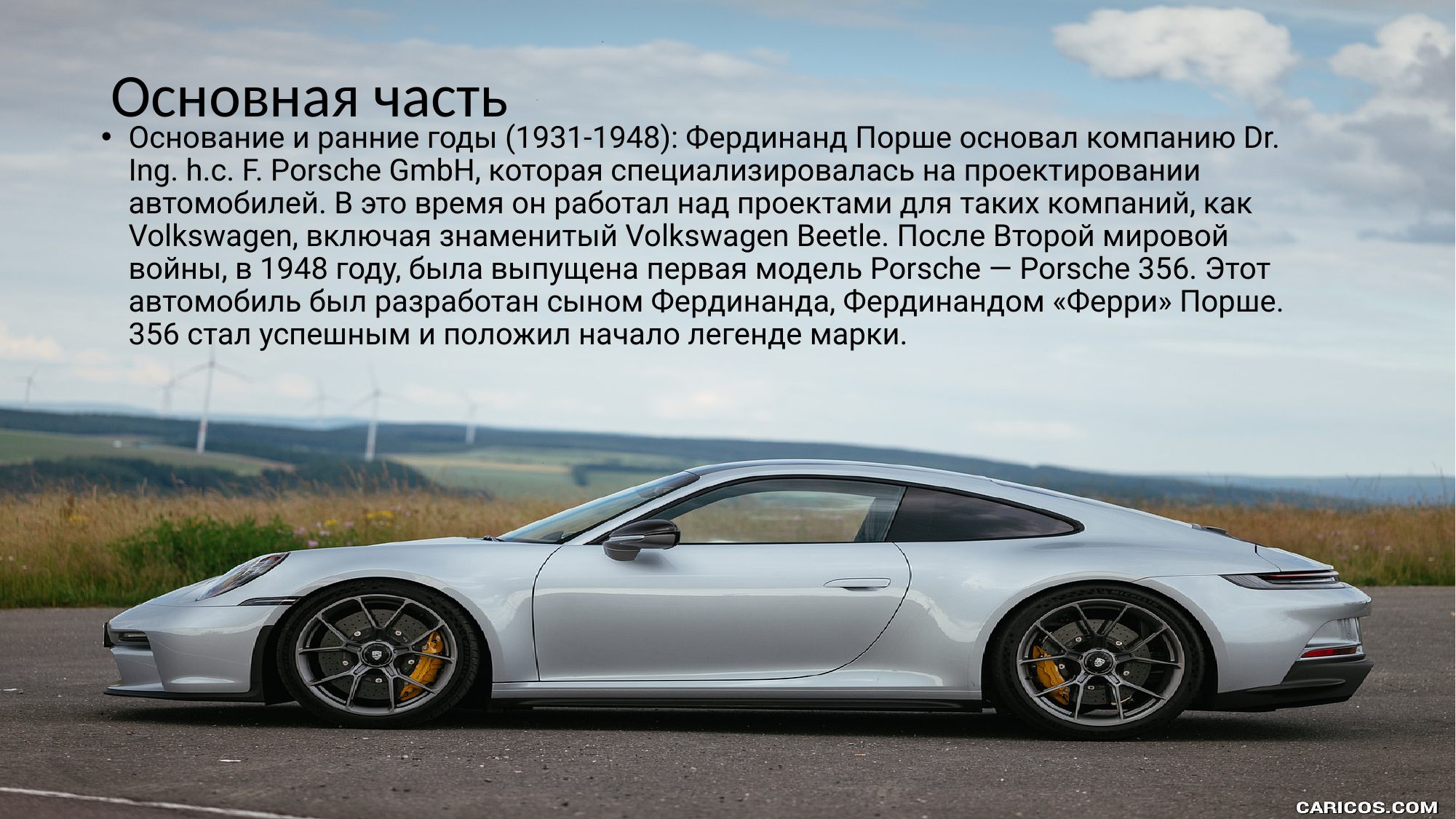

# Основная часть
Основание и ранние годы (1931-1948): Фердинанд Порше основал компанию Dr. Ing. h.c. F. Porsche GmbH, которая специализировалась на проектировании автомобилей. В это время он работал над проектами для таких компаний, как Volkswagen, включая знаменитый Volkswagen Beetle. После Второй мировой войны, в 1948 году, была выпущена первая модель Porsche — Porsche 356. Этот автомобиль был разработан сыном Фердинанда, Фердинандом «Ферри» Порше. 356 стал успешным и положил начало легенде марки.